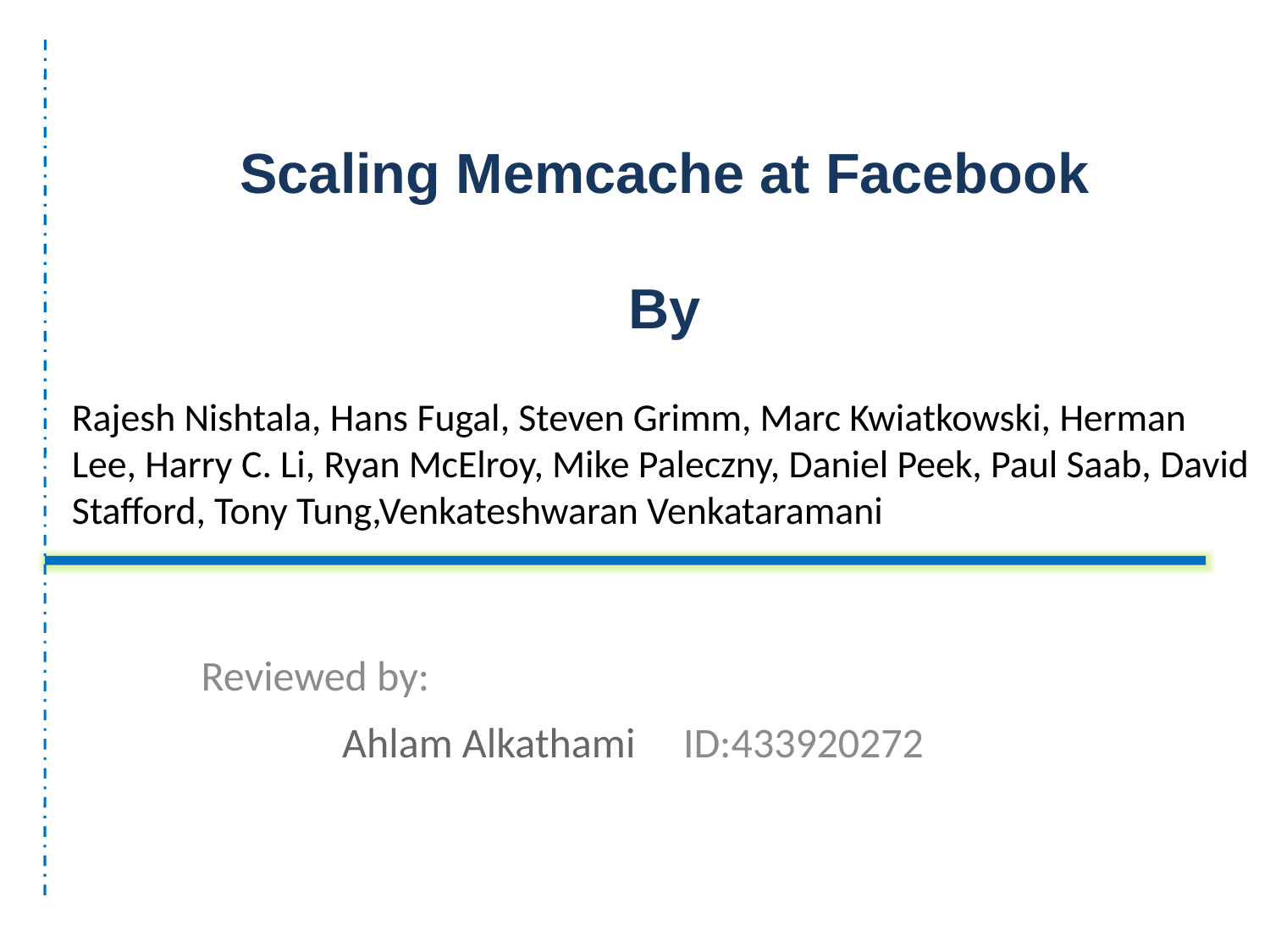

# Scaling Memcache at Facebook By
Rajesh Nishtala, Hans Fugal, Steven Grimm, Marc Kwiatkowski, Herman Lee, Harry C. Li, Ryan McElroy, Mike Paleczny, Daniel Peek, Paul Saab, David Stafford, Tony Tung,Venkateshwaran Venkataramani

Reviewed by:
Ahlam Alkathami     ID:433920272